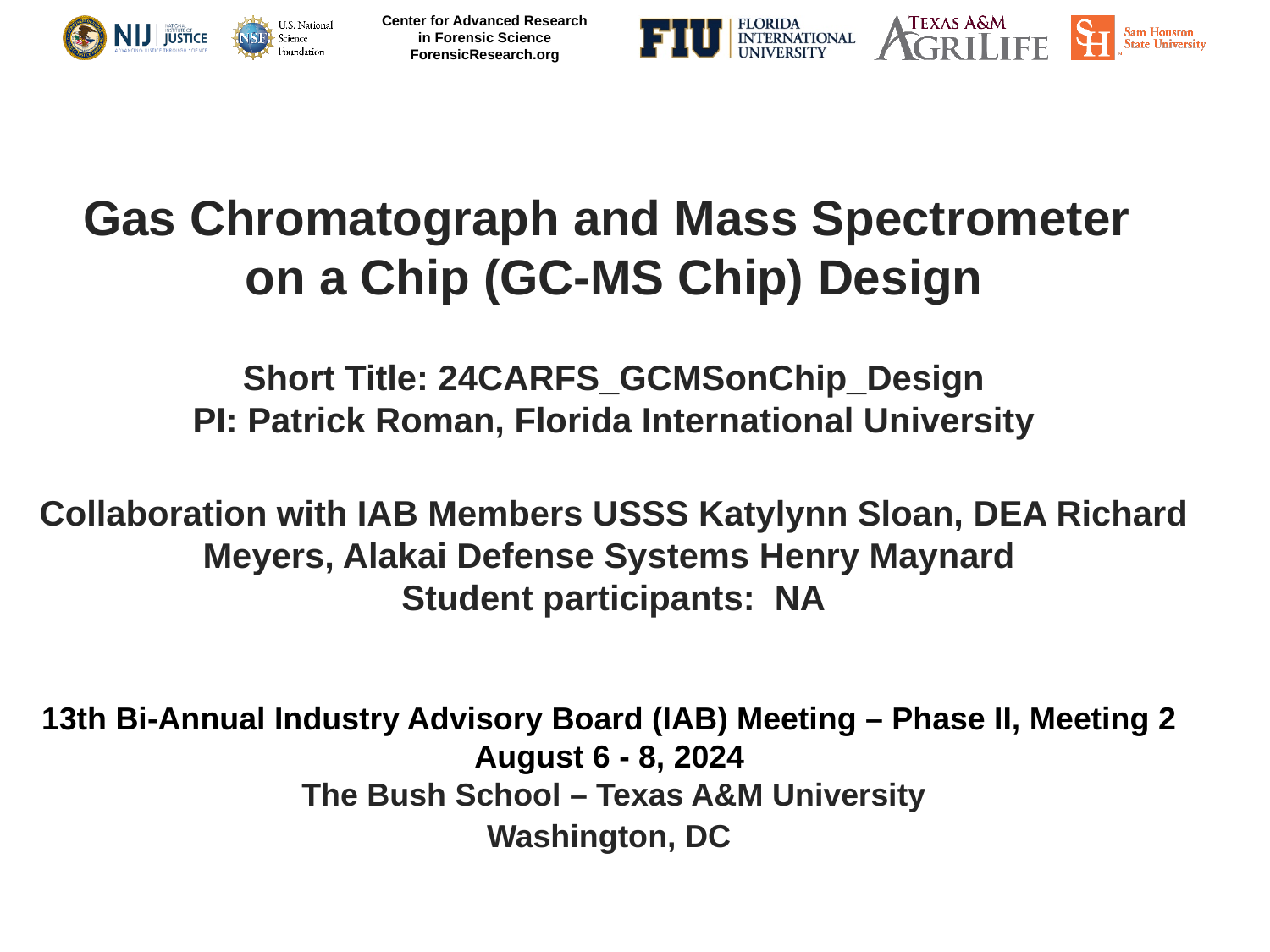

# Gas Chromatograph and Mass Spectrometer on a Chip (GC-MS Chip) Design Short Title: 24CARFS_GCMSonChip_Design PI: Patrick Roman, Florida International University Collaboration with IAB Members USSS Katylynn Sloan, DEA Richard Meyers, Alakai Defense Systems Henry Maynard Student participants:  NA 13th Bi-Annual Industry Advisory Board (IAB) Meeting – Phase II, Meeting 2 August 6 - 8, 2024 The Bush School – Texas A&M University Washington, DC